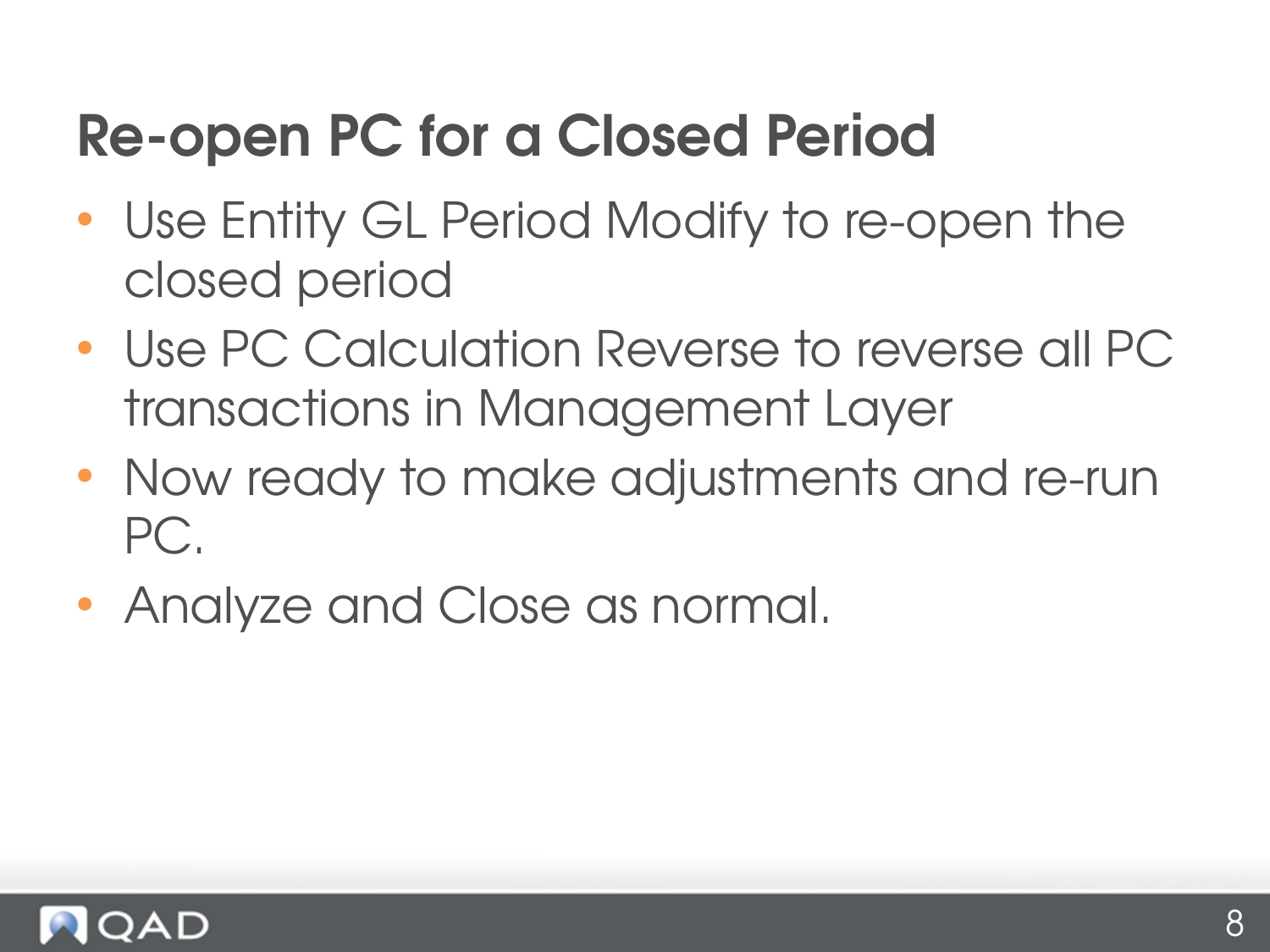

# Re-open PC for a Closed Period
Use Entity GL Period Modify to re-open the closed period
Use PC Calculation Reverse to reverse all PC transactions in Management Layer
Now ready to make adjustments and re-run PC.
Analyze and Close as normal.
8